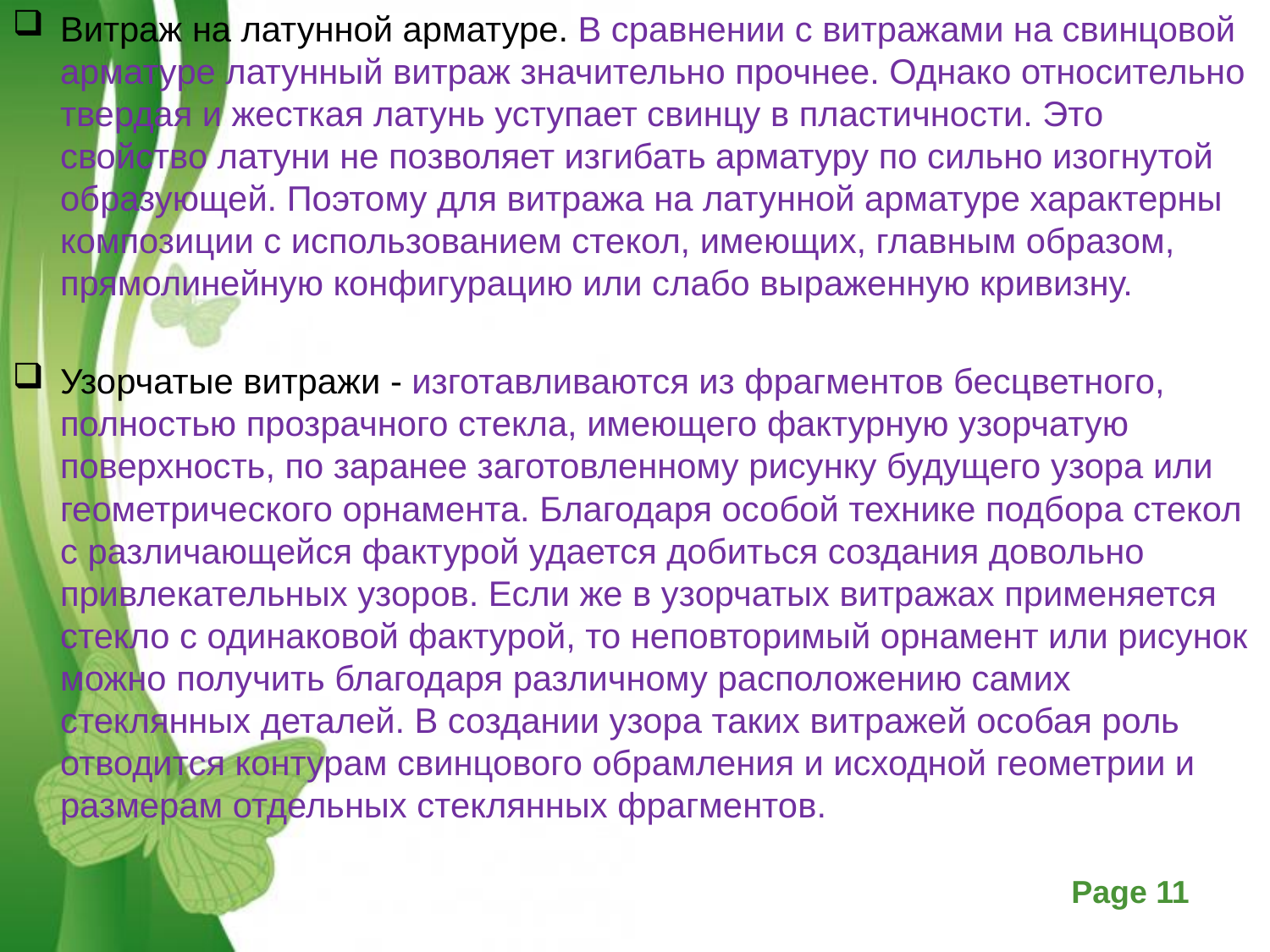

Витраж на латунной арматуре. В сравнении с витражами на свинцовой арматуре латунный витраж значительно прочнее. Однако относительно твердая и жесткая латунь уступает свинцу в пластичности. Это свойство латуни не позволяет изгибать арматуру по сильно изогнутой образующей. Поэтому для витража на латунной арматуре характерны композиции с использованием стекол, имеющих, главным образом, прямолинейную конфигурацию или слабо выраженную кривизну.

Узорчатые витражи - изготавливаются из фрагментов бесцветного, полностью прозрачного стекла, имеющего фактурную узорчатую поверхность, по заранее заготовленному рисунку будущего узора или геометрического орнамента. Благодаря особой технике подбора стекол с различающейся фактурой удается добиться создания довольно привлекательных узоров. Если же в узорчатых витражах применяется стекло с одинаковой фактурой, то неповторимый орнамент или рисунок можно получить благодаря различному расположению самих стеклянных деталей. В создании узора таких витражей особая роль отводится контурам свинцового обрамления и исходной геометрии и размерам отдельных стеклянных фрагментов.

#